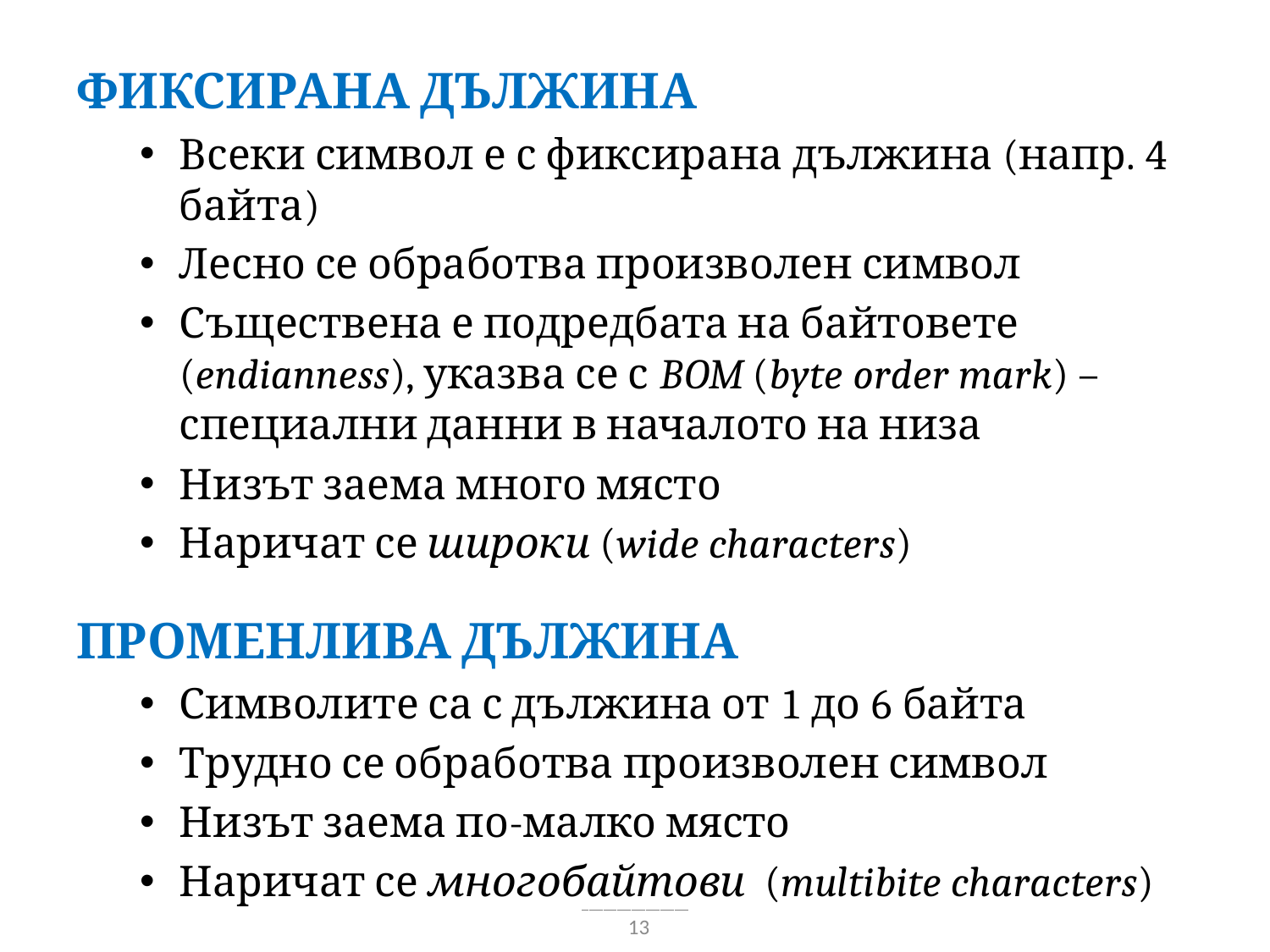

Фиксирана дължина
Всеки символ е с фиксирана дължина (напр. 4 байта)
Лесно се обработва произволен символ
Съществена е подредбата на байтовете (endianness), указва се с BOM (byte order mark) – специални данни в началото на низа
Низът заема много място
Наричат се широки (wide characters)
Променлива дължина
Символите са с дължина от 1 до 6 байта
Трудно се обработва произволен символ
Низът заема по-малко място
Наричат се многобайтови  (multibite characters)
13